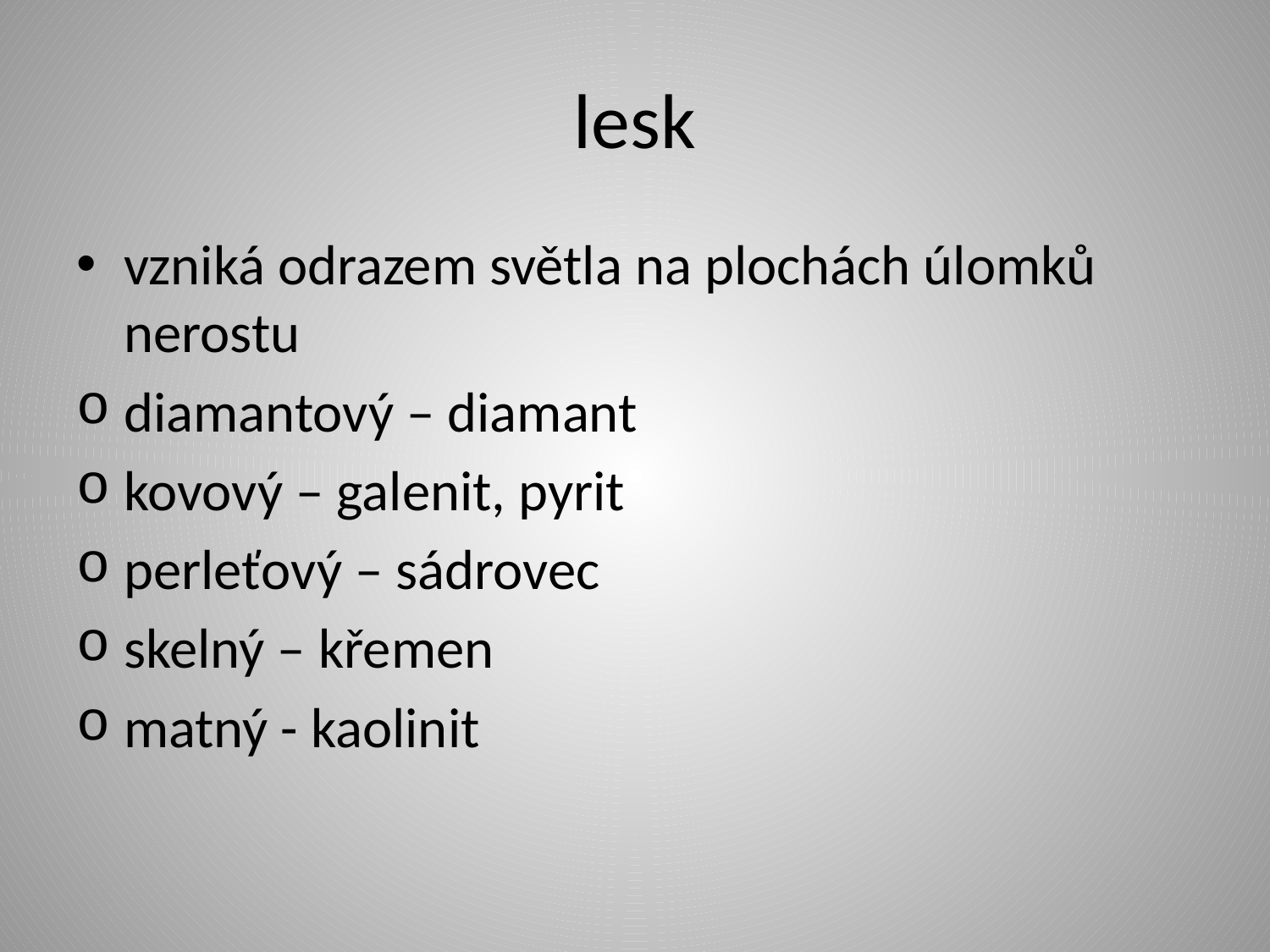

# lesk
vzniká odrazem světla na plochách úlomků nerostu
diamantový – diamant
kovový – galenit, pyrit
perleťový – sádrovec
skelný – křemen
matný - kaolinit